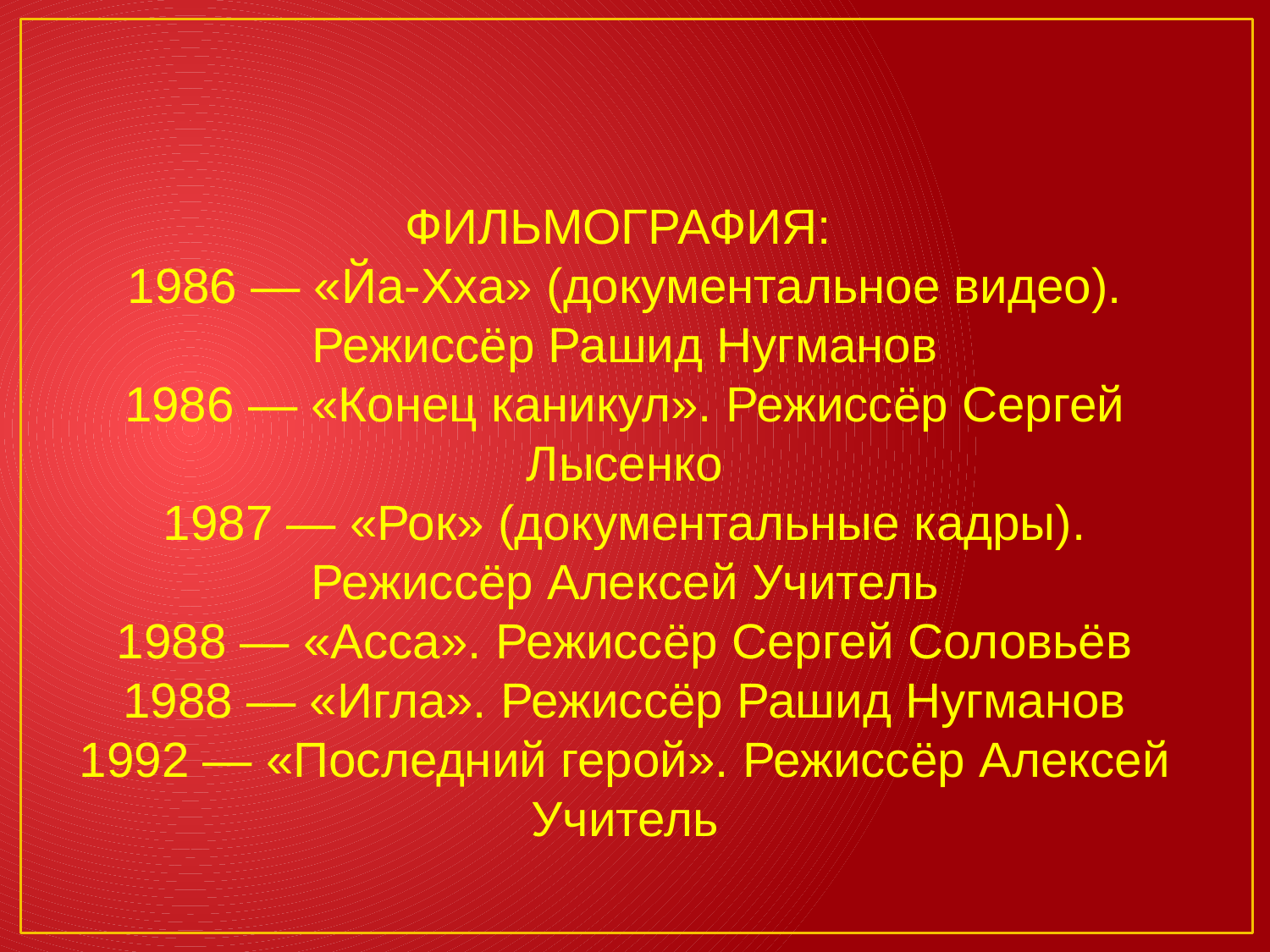

ФИЛЬМОГРАФИЯ:
1986 — «Йа-Хха» (документальное видео). Режиссёр Рашид Нугманов
1986 — «Конец каникул». Режиссёр Сергей Лысенко
1987 — «Рок» (документальные кадры). Режиссёр Алексей Учитель
1988 — «Асса». Режиссёр Сергей Соловьёв
1988 — «Игла». Режиссёр Рашид Нугманов
1992 — «Последний герой». Режиссёр Алексей Учитель